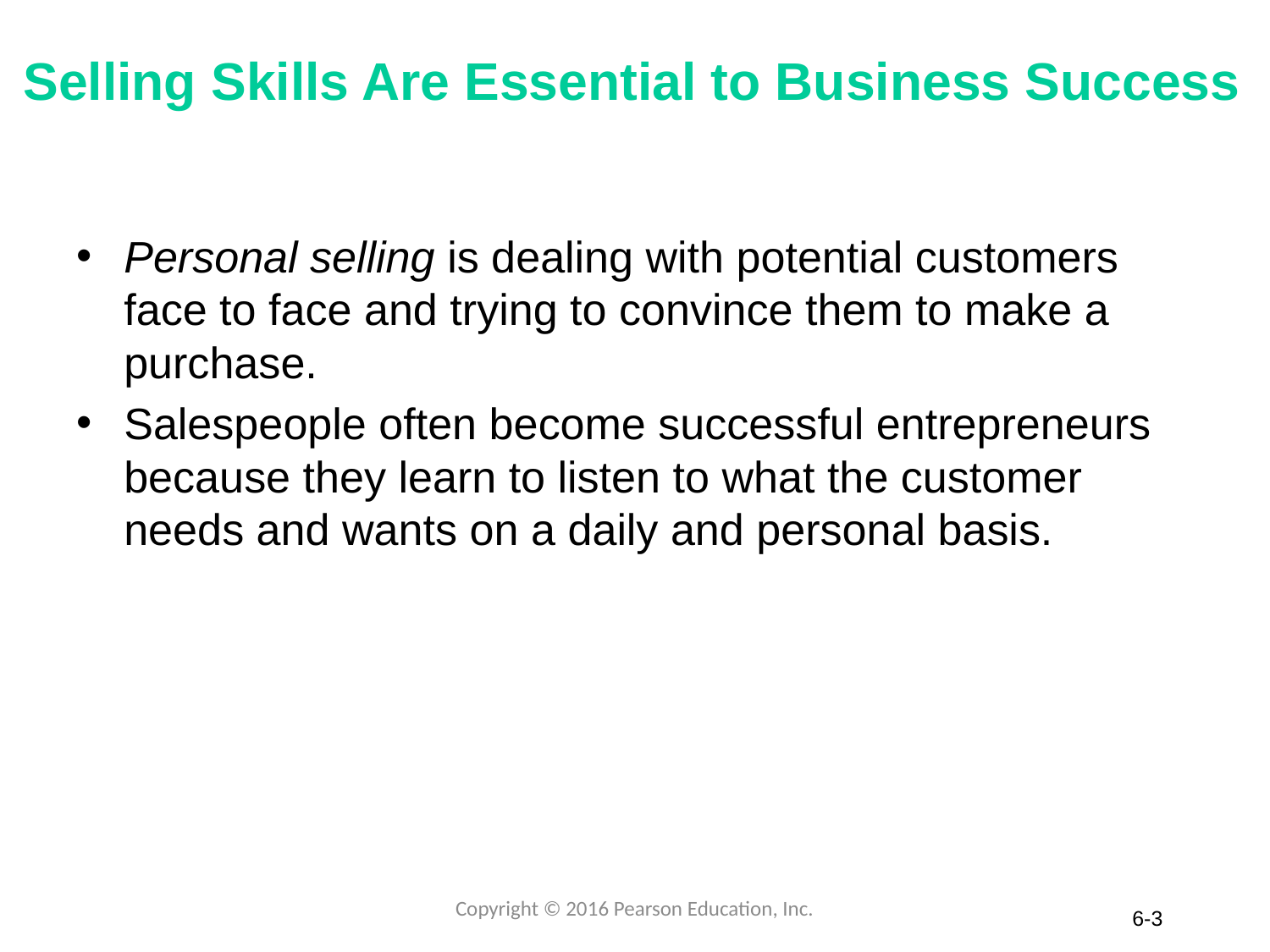

# Selling Skills Are Essential to Business Success
Personal selling is dealing with potential customers face to face and trying to convince them to make a purchase.
Salespeople often become successful entrepreneurs because they learn to listen to what the customer needs and wants on a daily and personal basis.

Copyright © 2016 Pearson Education, Inc.